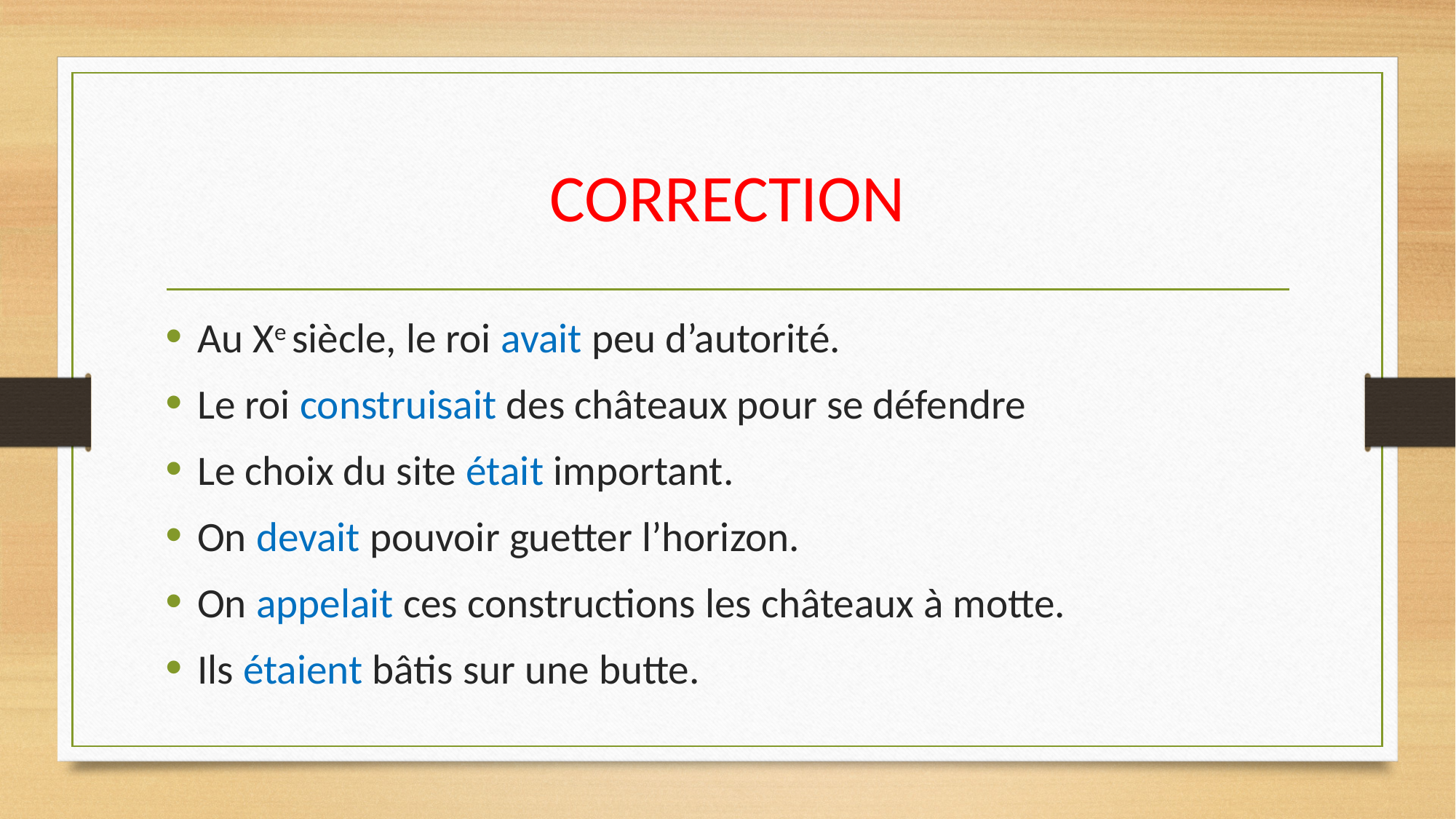

# CORRECTION
Au Xe siècle, le roi avait peu d’autorité.
Le roi construisait des châteaux pour se défendre
Le choix du site était important.
On devait pouvoir guetter l’horizon.
On appelait ces constructions les châteaux à motte.
Ils étaient bâtis sur une butte.